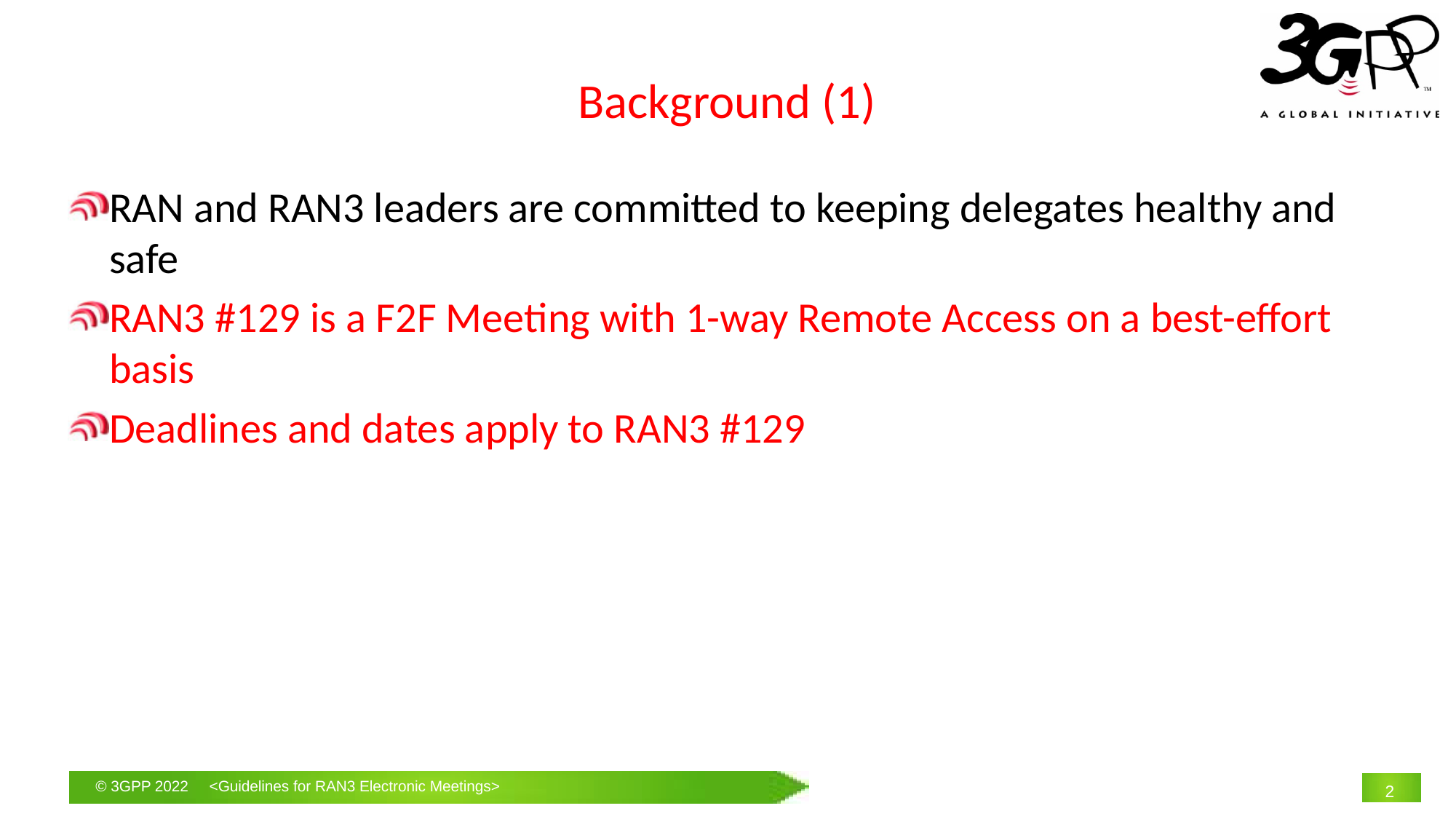

# Background (1)
RAN and RAN3 leaders are committed to keeping delegates healthy and safe
RAN3 #129 is a F2F Meeting with 1-way Remote Access on a best-effort basis
Deadlines and dates apply to RAN3 #129
2